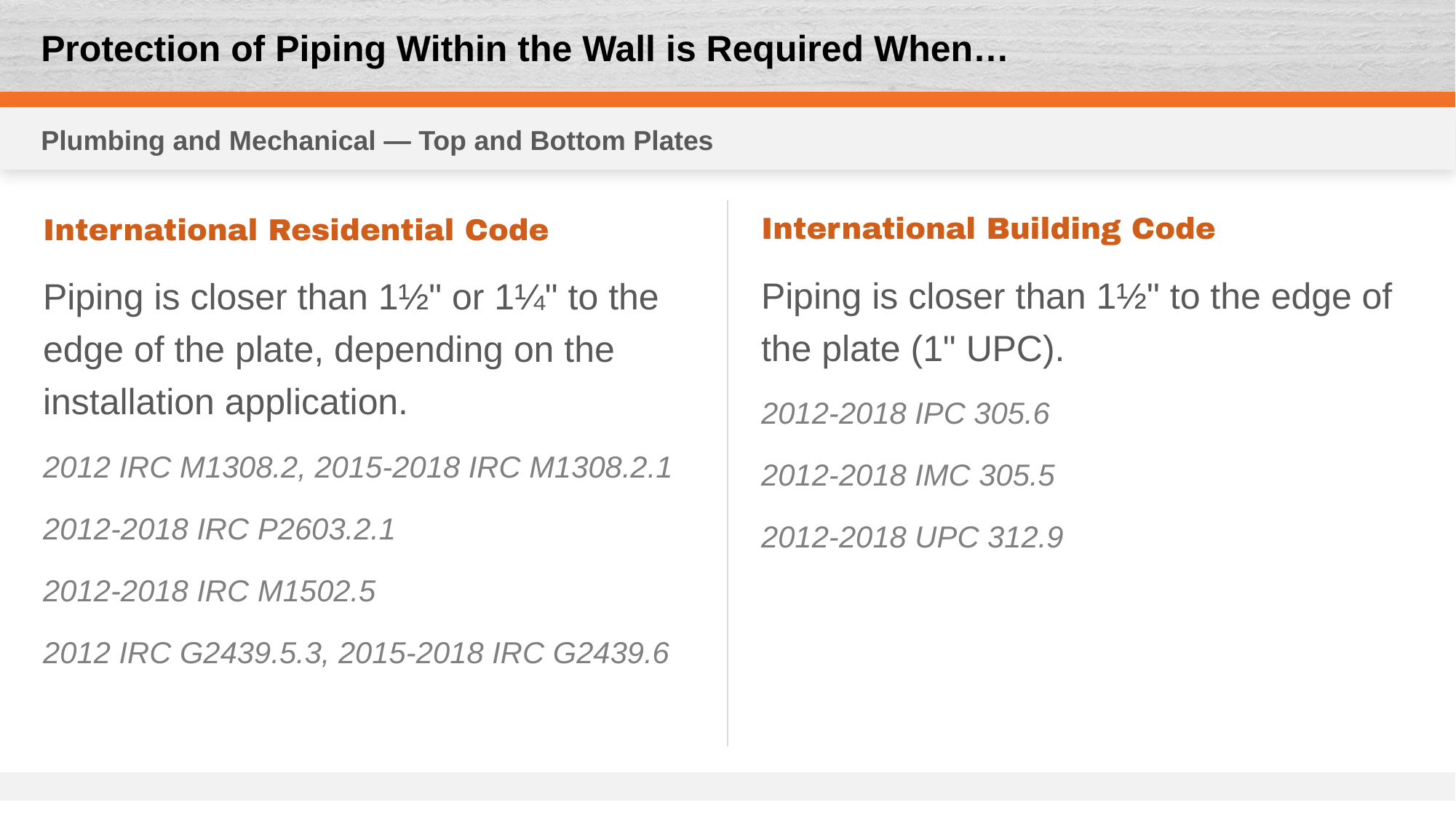

# Protection of Piping Within the Wall is Required When…
Plumbing and Mechanical — Top and Bottom Plates
International Building Code
Piping is closer than 1½" to the edge of the plate (1" UPC).
2012-2018 IPC 305.6
2012-2018 IMC 305.5
2012-2018 UPC 312.9
International Residential Code
Piping is closer than 1½" or 1¼" to the edge of the plate, depending on the installation application.
2012 IRC M1308.2, 2015-2018 IRC M1308.2.1
2012-2018 IRC P2603.2.1
2012-2018 IRC M1502.5
2012 IRC G2439.5.3, 2015-2018 IRC G2439.6